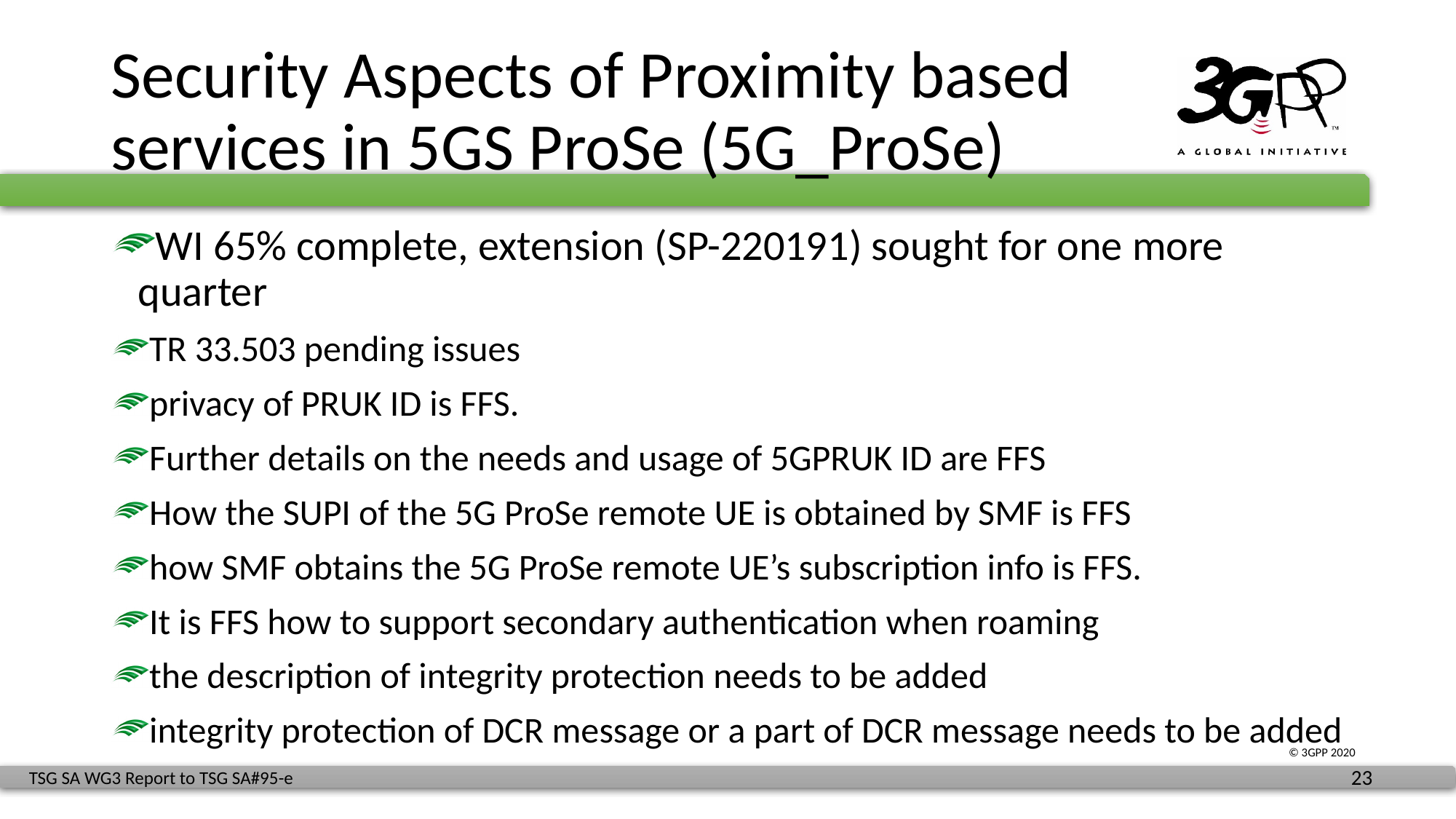

# Security Aspects of Proximity based services in 5GS ProSe (5G_ProSe)
WI 65% complete, extension (SP-220191) sought for one more quarter
TR 33.503 pending issues
privacy of PRUK ID is FFS.
Further details on the needs and usage of 5GPRUK ID are FFS
How the SUPI of the 5G ProSe remote UE is obtained by SMF is FFS
how SMF obtains the 5G ProSe remote UE’s subscription info is FFS.
It is FFS how to support secondary authentication when roaming
the description of integrity protection needs to be added
integrity protection of DCR message or a part of DCR message needs to be added